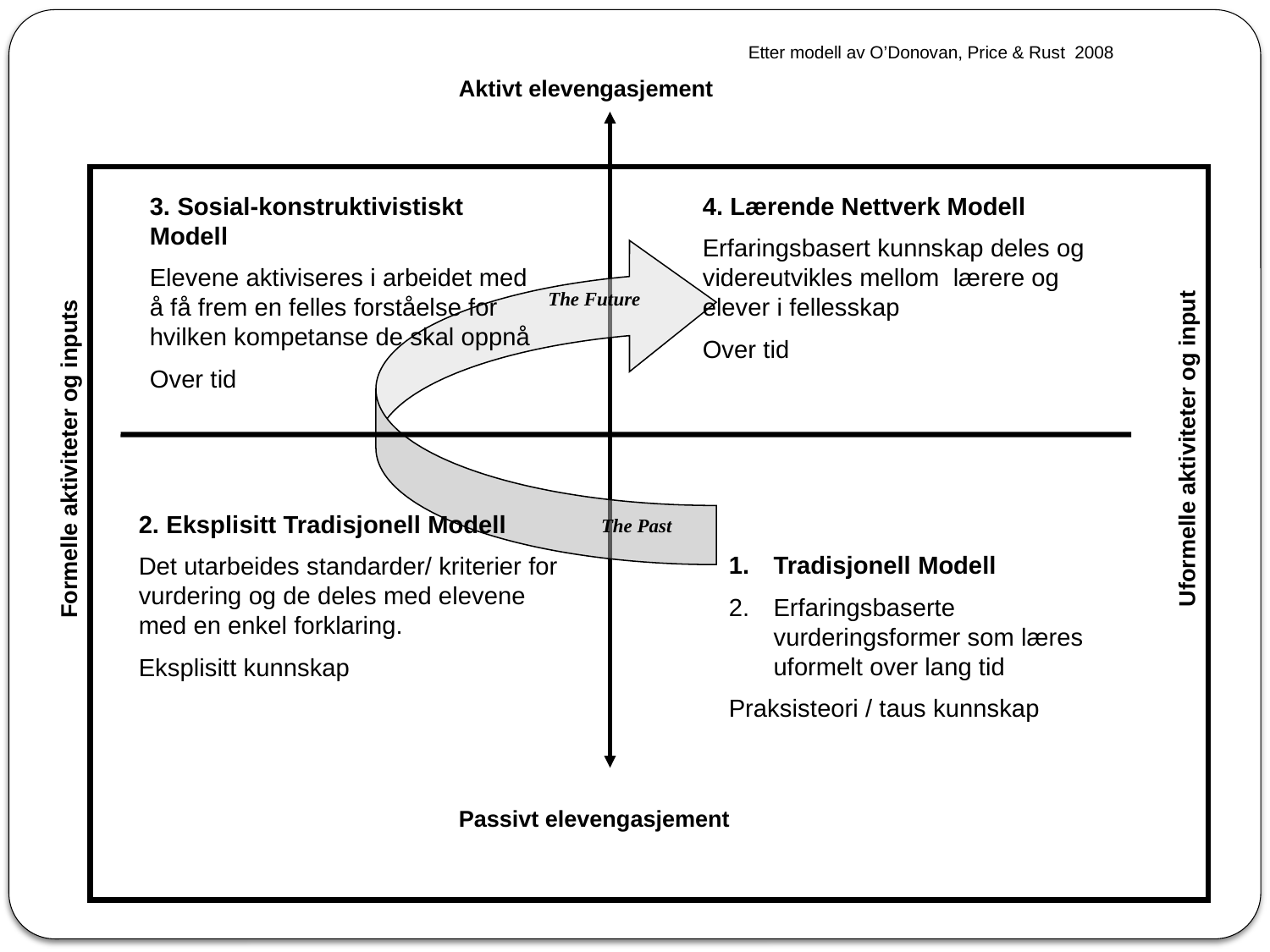

Etter modell av O’Donovan, Price & Rust  2008
Aktivt elevengasjement

3. Sosial-konstruktivistiskt Modell
Elevene aktiviseres i arbeidet med å få frem en felles forståelse for hvilken kompetanse de skal oppnå
Over tid
4. Lærende Nettverk Modell
Erfaringsbasert kunnskap deles og videreutvikles mellom  lærere og elever i fellesskap
Over tid

The Future
Formelle aktiviteter og inputs
Uformelle aktiviteter og input

2. Eksplisitt Tradisjonell Modell
Det utarbeides standarder/ kriterier for vurdering og de deles med elevene med en enkel forklaring.
Eksplisitt kunnskap

The Past
Tradisjonell Modell
Erfaringsbaserte vurderingsformer som læres uformelt over lang tid
Praksisteori / taus kunnskap
Passivt elevengasjement